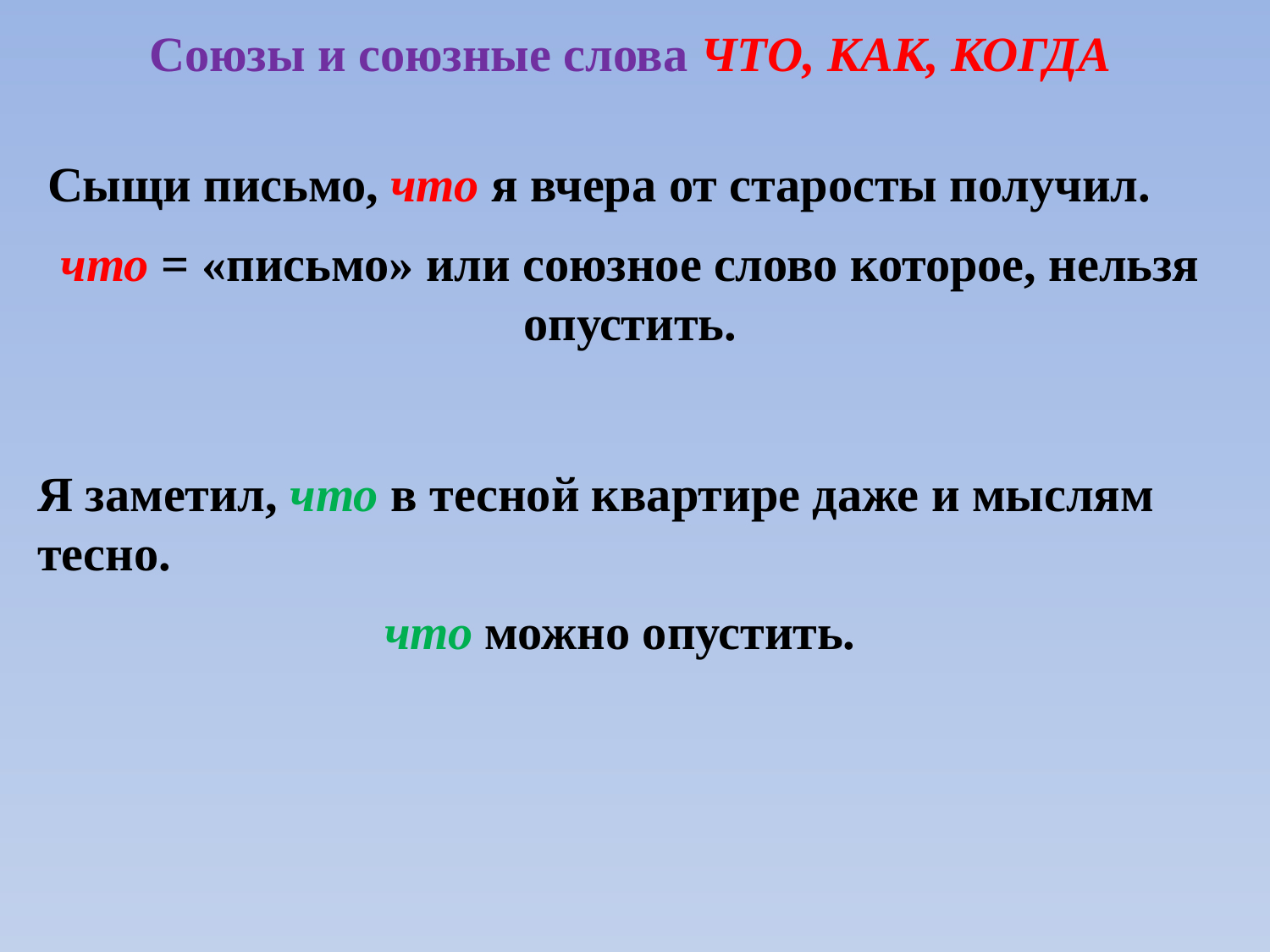

Союзы и союзные слова ЧТО, КАК, КОГДА
Сыщи письмо, что я вчера от старосты получил.
что = «письмо» или союзное слово которое, нельзя опустить.
Я заметил, что в тесной квартире даже и мыслям тесно.
что можно опустить.